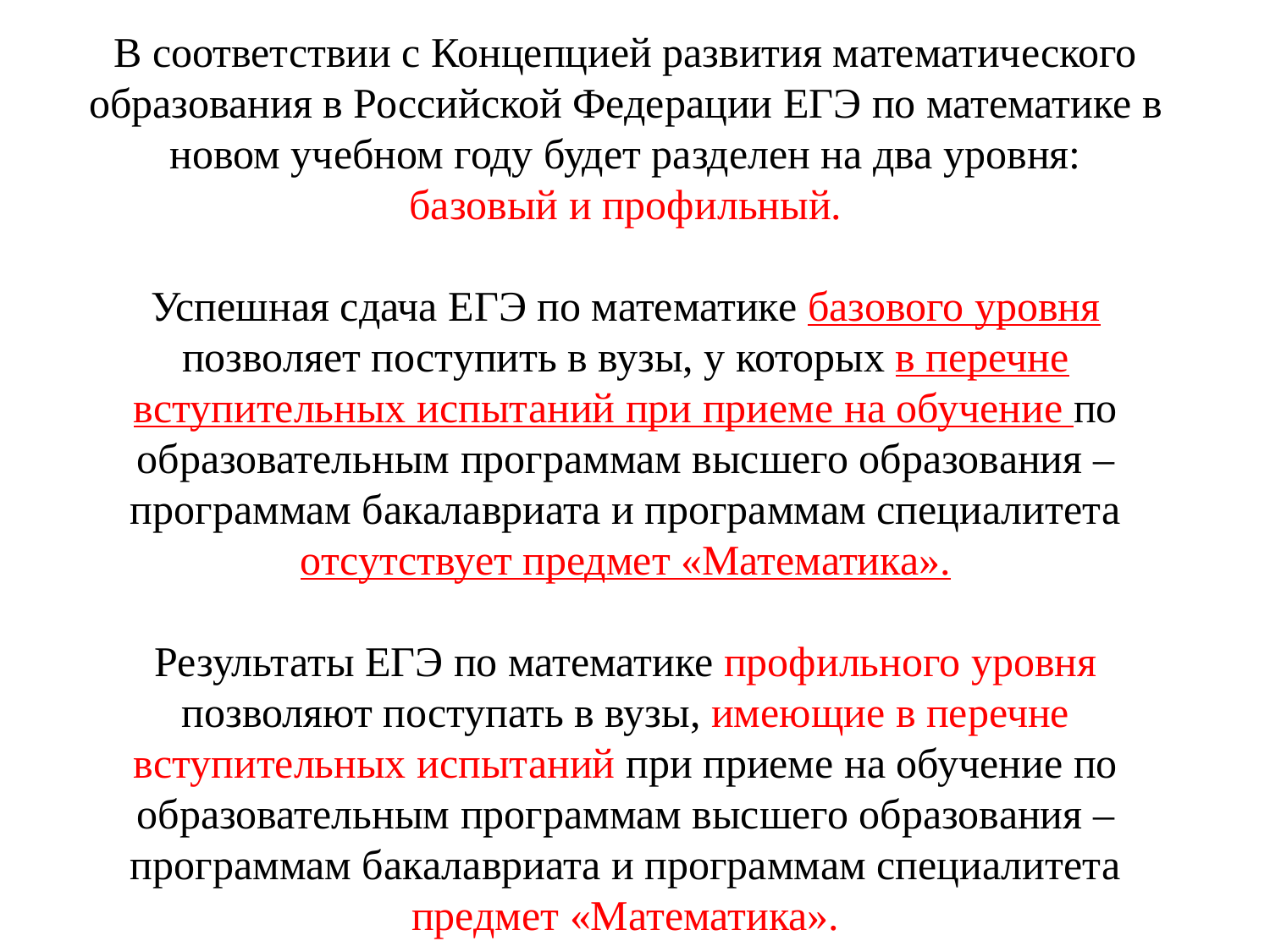

# В соответствии с Концепцией развития математического образования в Российской Федерации ЕГЭ по математике в новом учебном году будет разделен на два уровня: базовый и профильный.    Успешная сдача ЕГЭ по математике базового уровня позволяет поступить в вузы, у которых в перечне вступительных испытаний при приеме на обучение по образовательным программам высшего образования – программам бакалавриата и программам специалитета отсутствует предмет «Математика».   Результаты ЕГЭ по математике профильного уровня позволяют поступать в вузы, имеющие в перечне вступительных испытаний при приеме на обучение по образовательным программам высшего образования – программам бакалавриата и программам специалитета предмет «Математика».